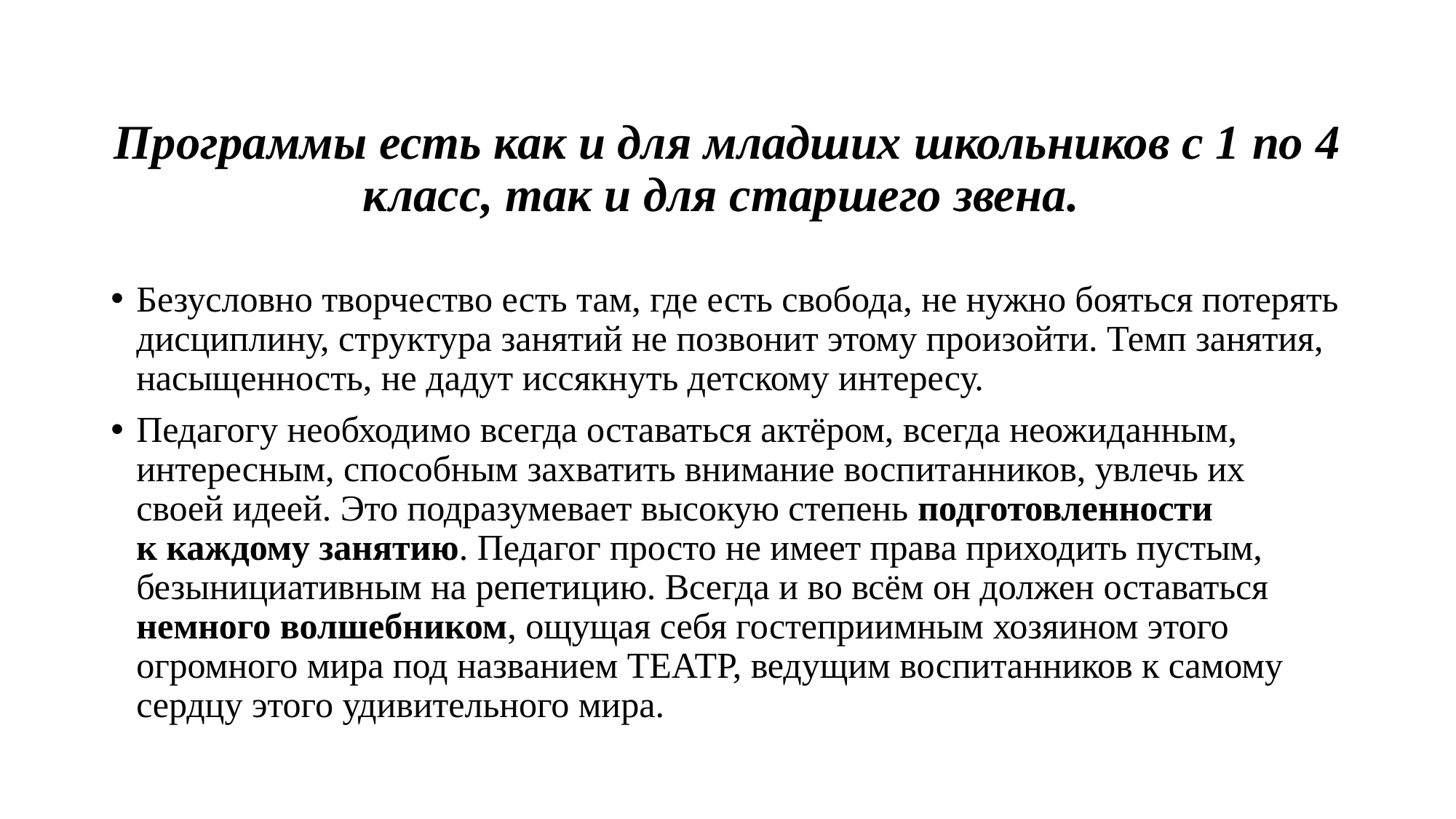

# Программы есть как и для младших школьников с 1 по 4 класс, так и для старшего звена.

Безусловно творчество есть там, где есть свобода, не нужно бояться потерять дисциплину, структура занятий не позвонит этому произойти. Темп занятия, насыщенность, не дадут иссякнуть детскому интересу.
Педагогу необходимо всегда оставаться актёром, всегда неожиданным, интересным, способным захватить внимание воспитанников, увлечь их своей идеей. Это подразумевает высокую степень подготовленности к каждому занятию. Педагог просто не имеет права приходить пустым, безынициативным на репетицию. Всегда и во всём он должен оставаться немного волшебником, ощущая себя гостеприимным хозяином этого огромного мира под названием ТЕАТР, ведущим воспитанников к самому сердцу этого удивительного мира.